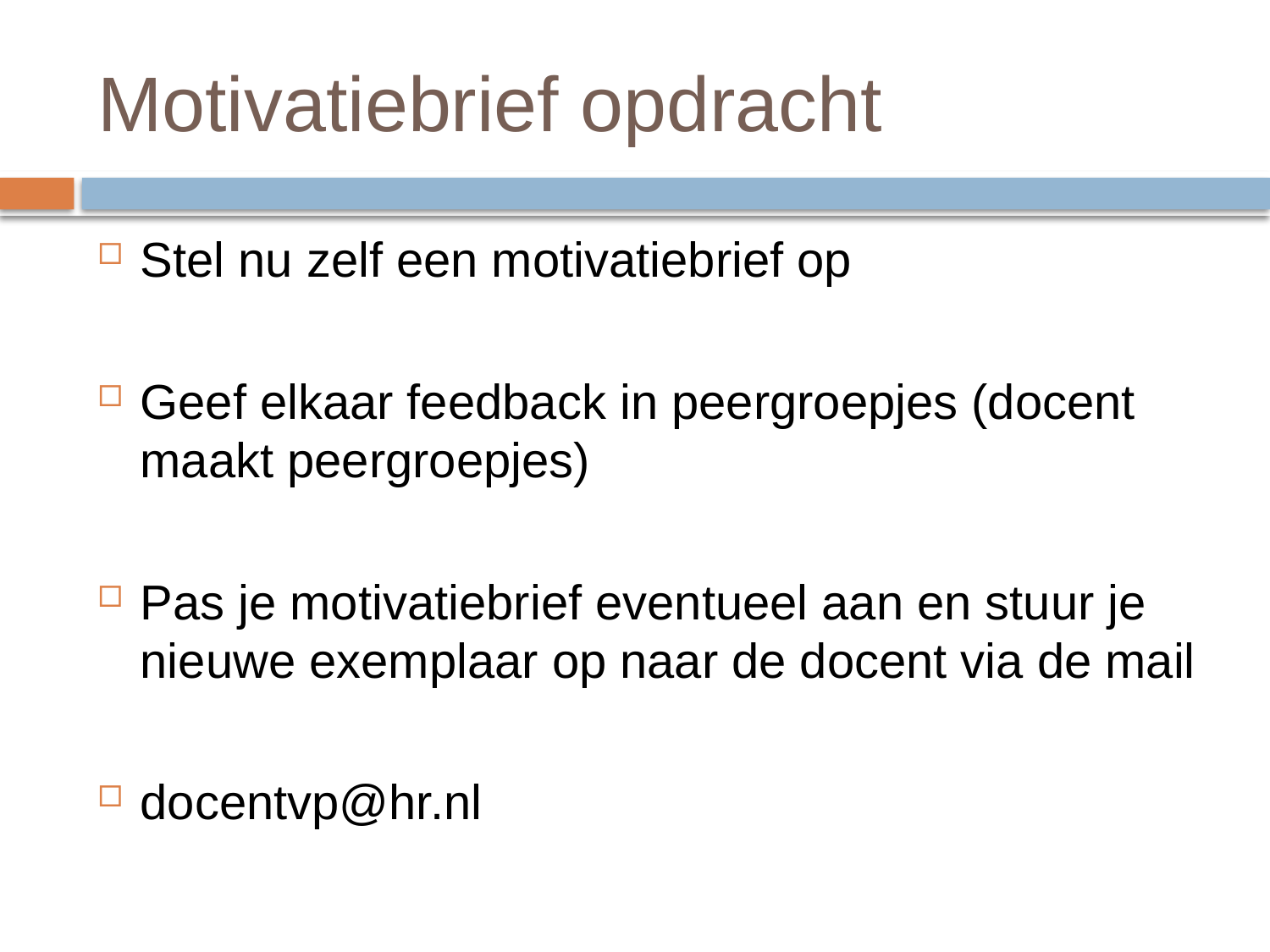

# Motivatiebrief opdracht
Stel nu zelf een motivatiebrief op

Geef elkaar feedback in peergroepjes (docent maakt peergroepjes)

Pas je motivatiebrief eventueel aan en stuur je nieuwe exemplaar op naar de docent via de mail

docentvp@hr.nl